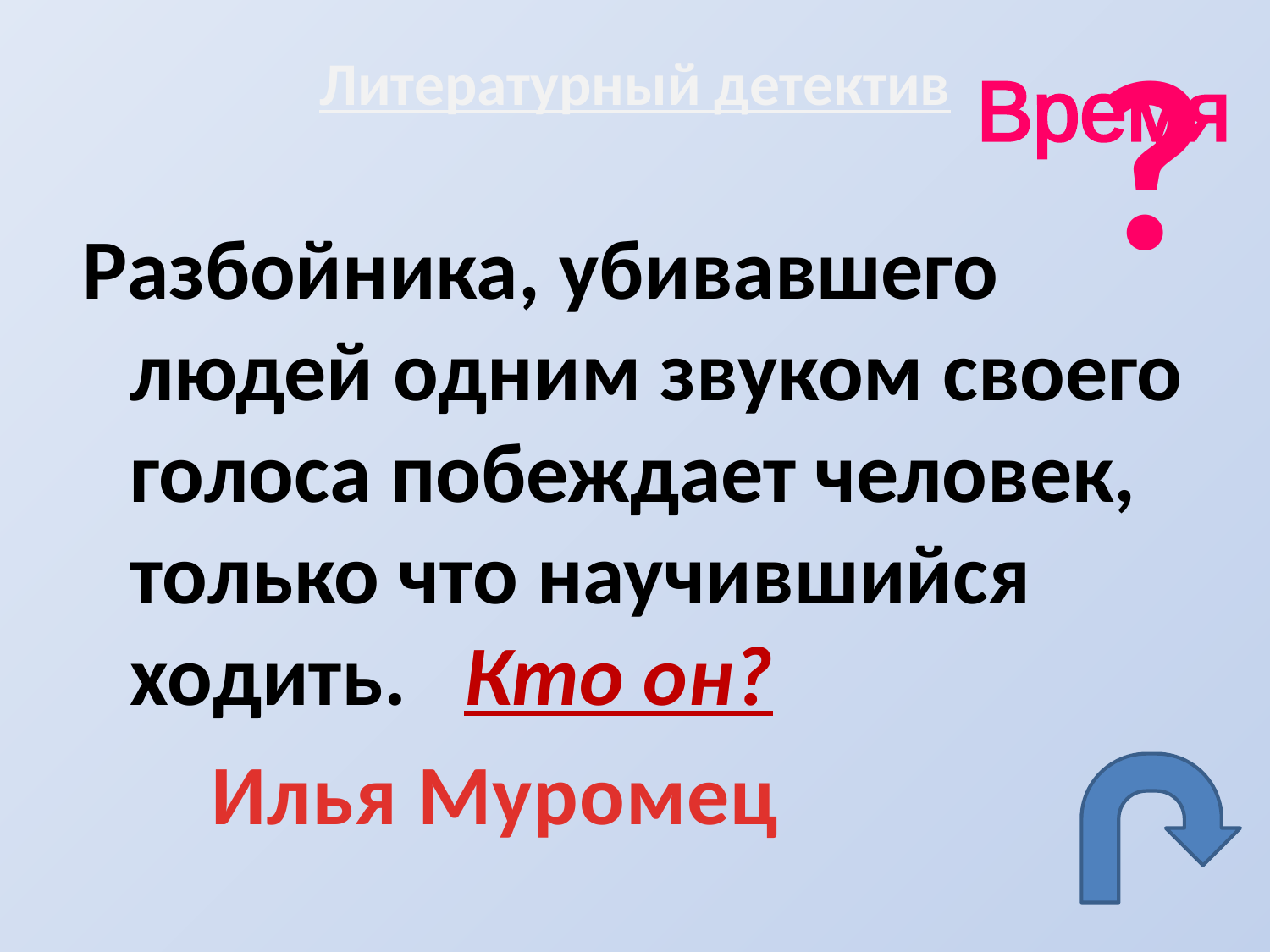

?
# Литературный детектив
Время
Разбойника, убивавшего людей одним звуком своего голоса побеждает человек, только что научившийся ходить.   Кто он?
Илья Муромец